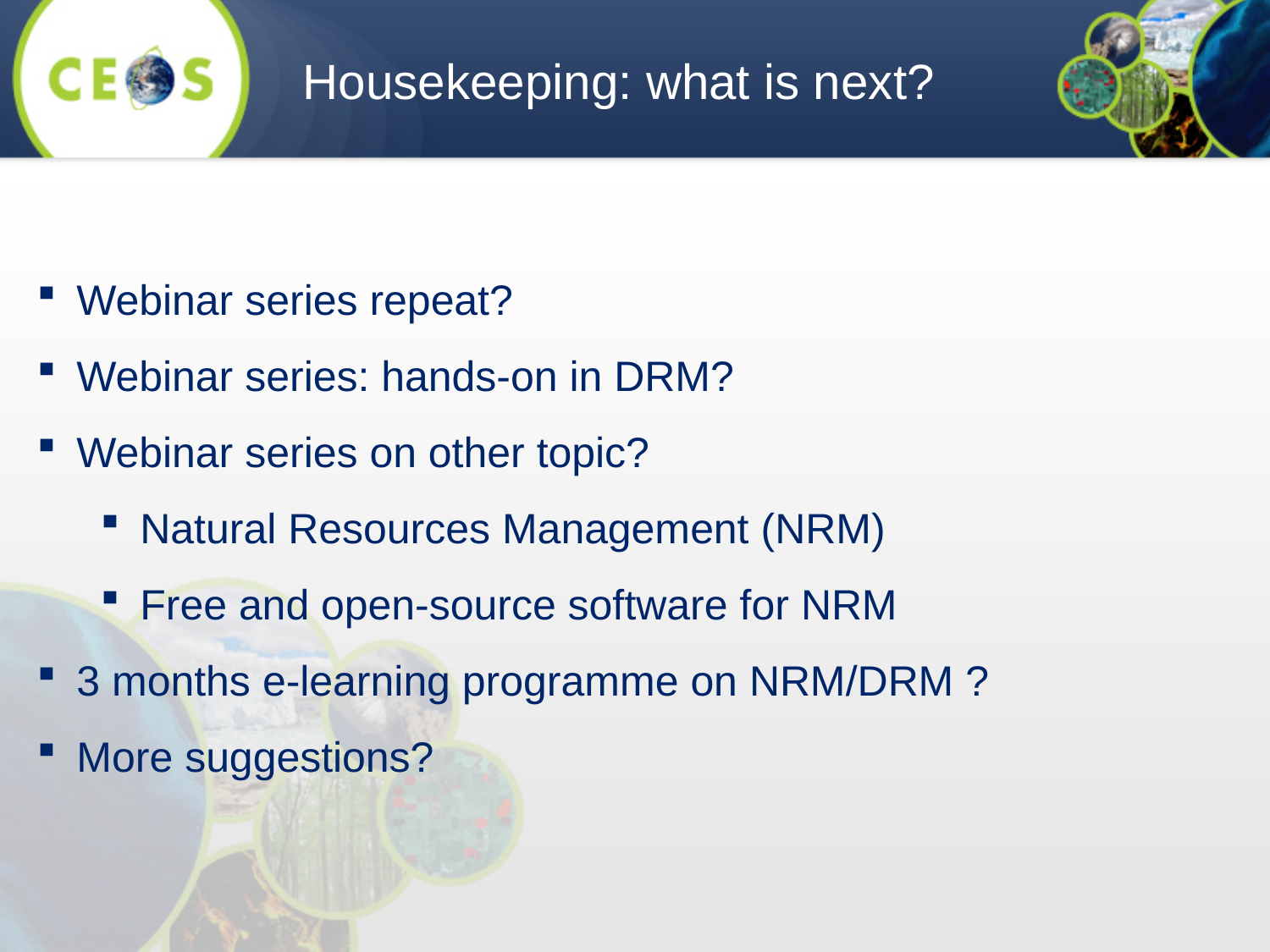

Housekeeping: what is next?

Webinar series repeat?
Webinar series: hands-on in DRM?
Webinar series on other topic?
Natural Resources Management (NRM)
Free and open-source software for NRM
3 months e-learning programme on NRM/DRM ?
More suggestions?